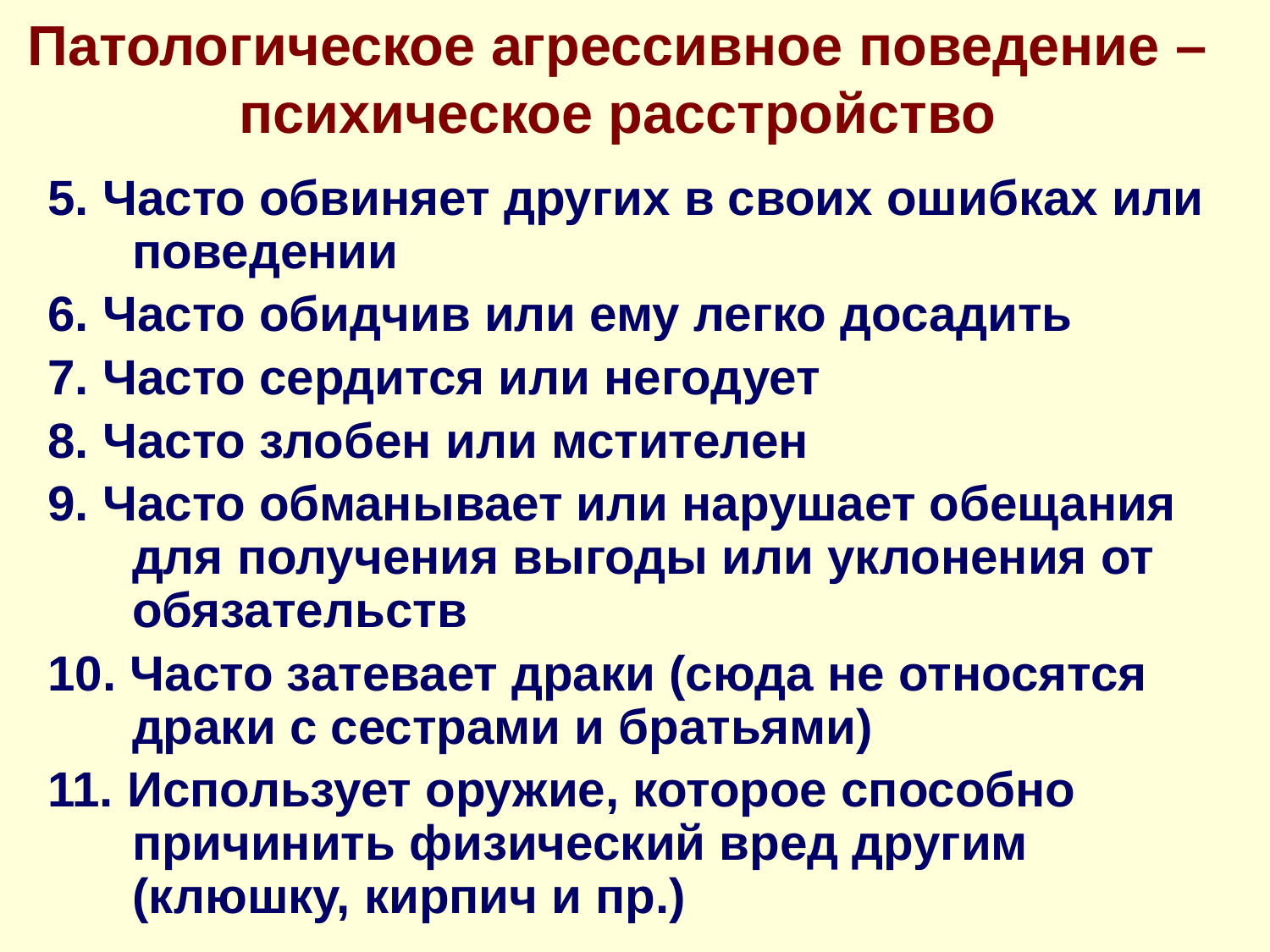

# Патологическое агрессивное поведение – психическое расстройство
5. Часто обвиняет других в своих ошибках или поведении
6. Часто обидчив или ему легко досадить
7. Часто сердится или негодует
8. Часто злобен или мстителен
9. Часто обманывает или нарушает обещания для получения выгоды или уклонения от обязательств
10. Часто затевает драки (сюда не относятся драки с сестрами и братьями)
11. Использует оружие, которое способно причинить физический вред другим (клюшку, кирпич и пр.)